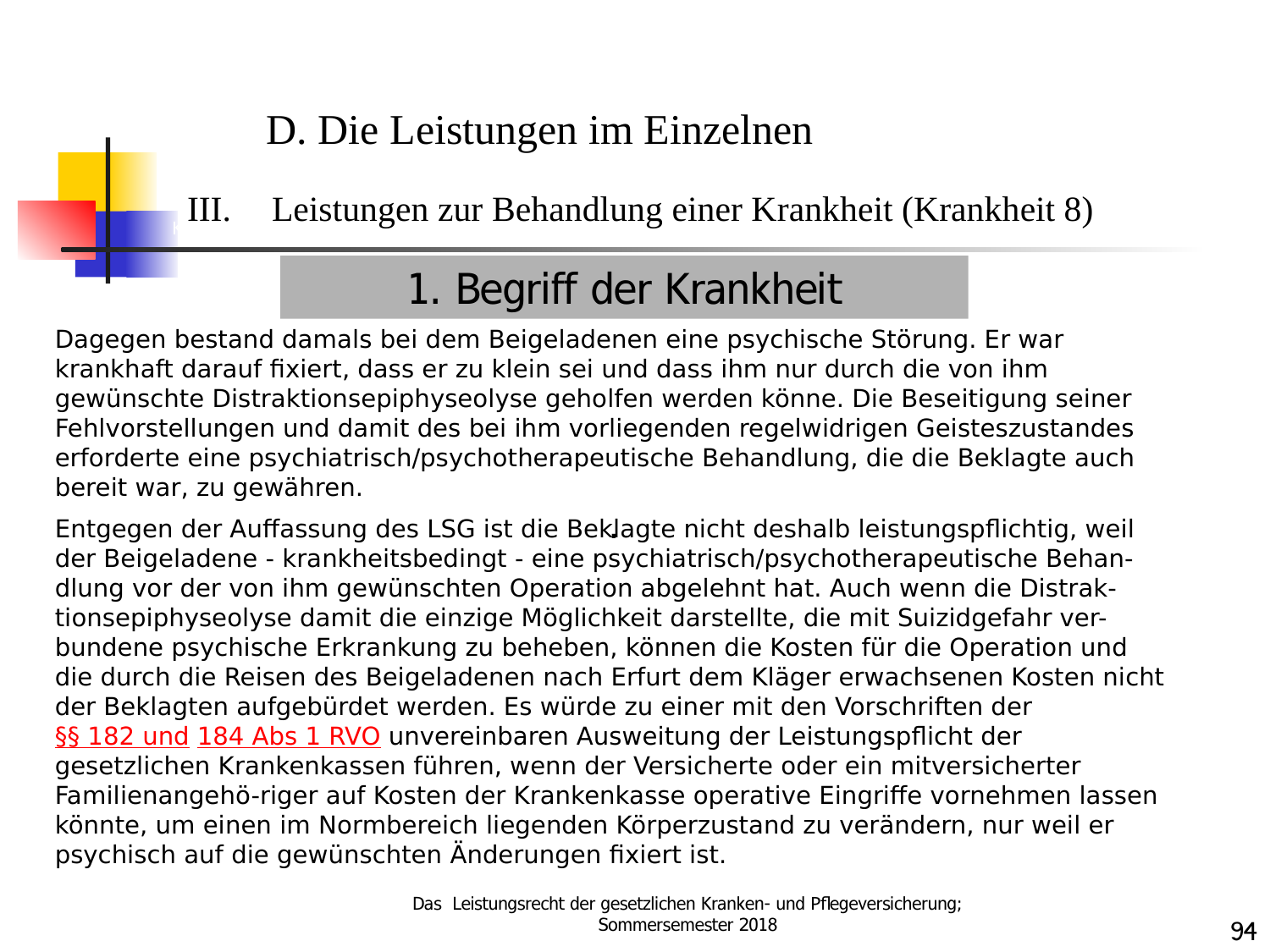

Krankheit 8
D. Die Leistungen im Einzelnen

Leistungen zur Behandlung einer Krankheit (Krankheit 8)
1. Begriff der Krankheit
Dagegen bestand damals bei dem Beigeladenen eine psychische Störung. Er war krankhaft darauf fixiert, dass er zu klein sei und dass ihm nur durch die von ihm gewünschte Distraktionsepiphyseolyse geholfen werden könne. Die Beseitigung seiner Fehlvorstellungen und damit des bei ihm vorliegenden regelwidrigen Geisteszustandes erforderte eine psychiatrisch/psychotherapeutische Behandlung, die die Beklagte auch bereit war, zu gewähren.
Entgegen der Auffassung des LSG ist die Beklagte nicht deshalb leistungspflichtig, weil der Beigeladene - krankheitsbedingt - eine psychiatrisch/psychotherapeutische Behan-dlung vor der von ihm gewünschten Operation abgelehnt hat. Auch wenn die Distrak-tionsepiphyseolyse damit die einzige Möglichkeit darstellte, die mit Suizidgefahr ver-bundene psychische Erkrankung zu beheben, können die Kosten für die Operation und die durch die Reisen des Beigeladenen nach Erfurt dem Kläger erwachsenen Kosten nicht der Beklagten aufgebürdet werden. Es würde zu einer mit den Vorschriften der §§ 182 und 184 Abs 1 RVO unvereinbaren Ausweitung der Leistungspflicht der gesetzlichen Krankenkassen führen, wenn der Versicherte oder ein mitversicherter Familienangehö-riger auf Kosten der Krankenkasse operative Eingriffe vornehmen lassen könnte, um einen im Normbereich liegenden Körperzustand zu verändern, nur weil er psychisch auf die gewünschten Änderungen fixiert ist.
.
Das  Leistungsrecht der gesetzlichen Kranken- und Pflegeversicherung; Sommersemester 2018
94